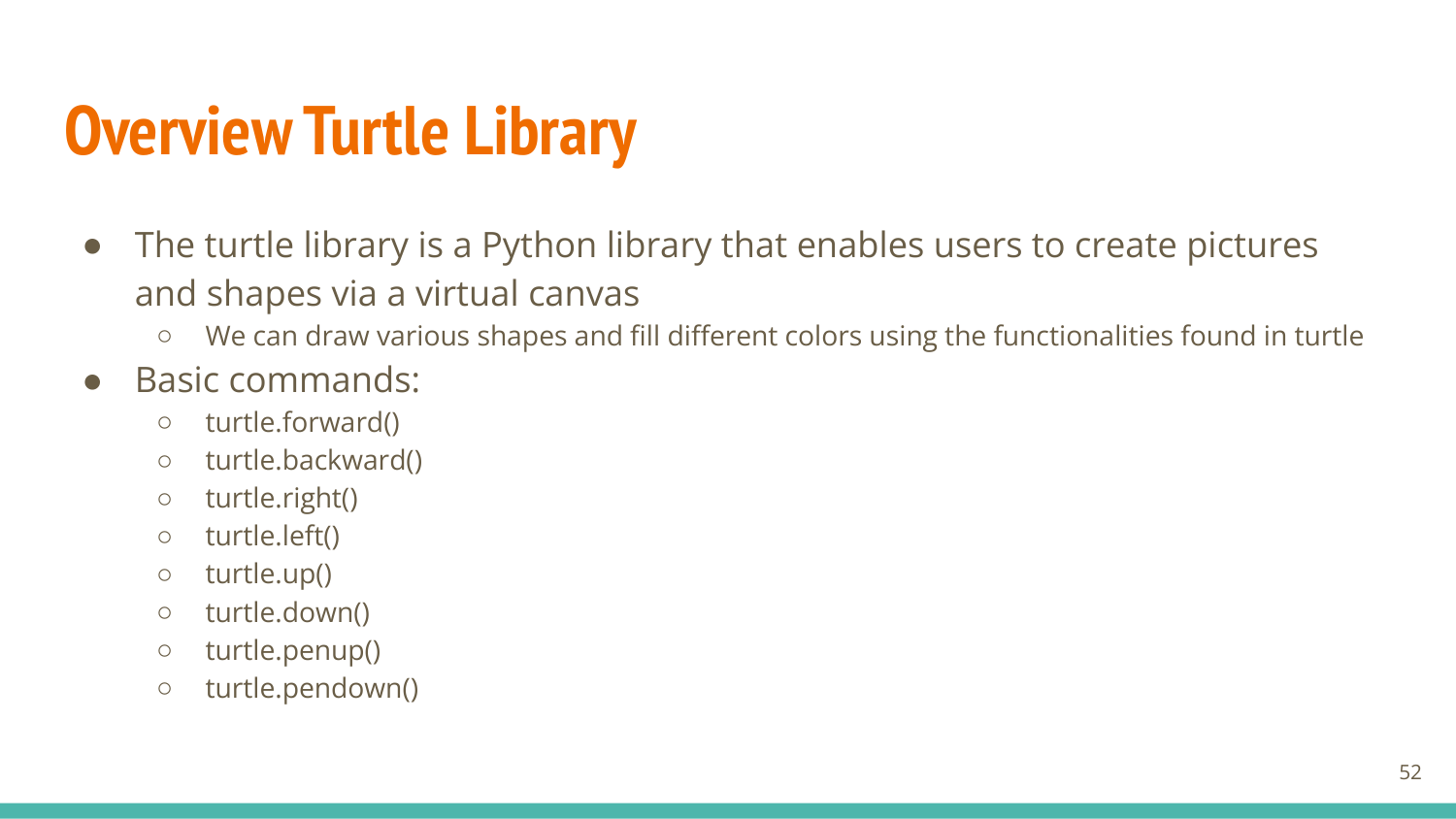

# Overview Turtle Library
The turtle library is a Python library that enables users to create pictures and shapes via a virtual canvas
We can draw various shapes and fill different colors using the functionalities found in turtle
Basic commands:
turtle.forward()
turtle.backward()
turtle.right()
turtle.left()
turtle.up()
turtle.down()
turtle.penup()
turtle.pendown()
52